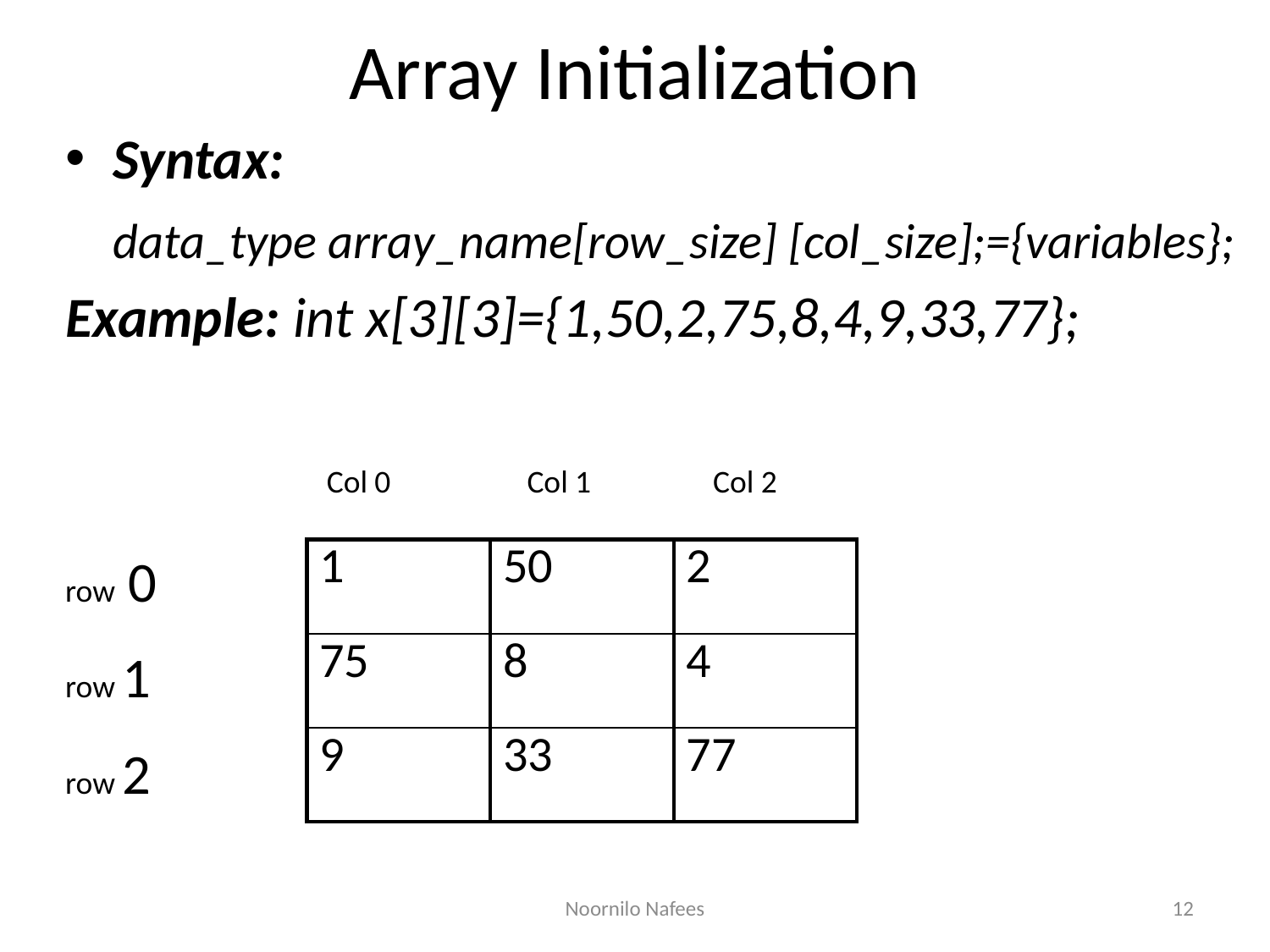

# Array Initialization
Syntax:
	data_type array_name[row_size] [col_size];={variables};
Example: int x[3][3]={1,50,2,75,8,4,9,33,77};

 Col 0                   Col 1                 Col 2
row 0
row 1
row 2
| 1 | 50 | 2 |
| --- | --- | --- |
| 75 | 8 | 4 |
| 9 | 33 | 77 |
Noornilo Nafees
12